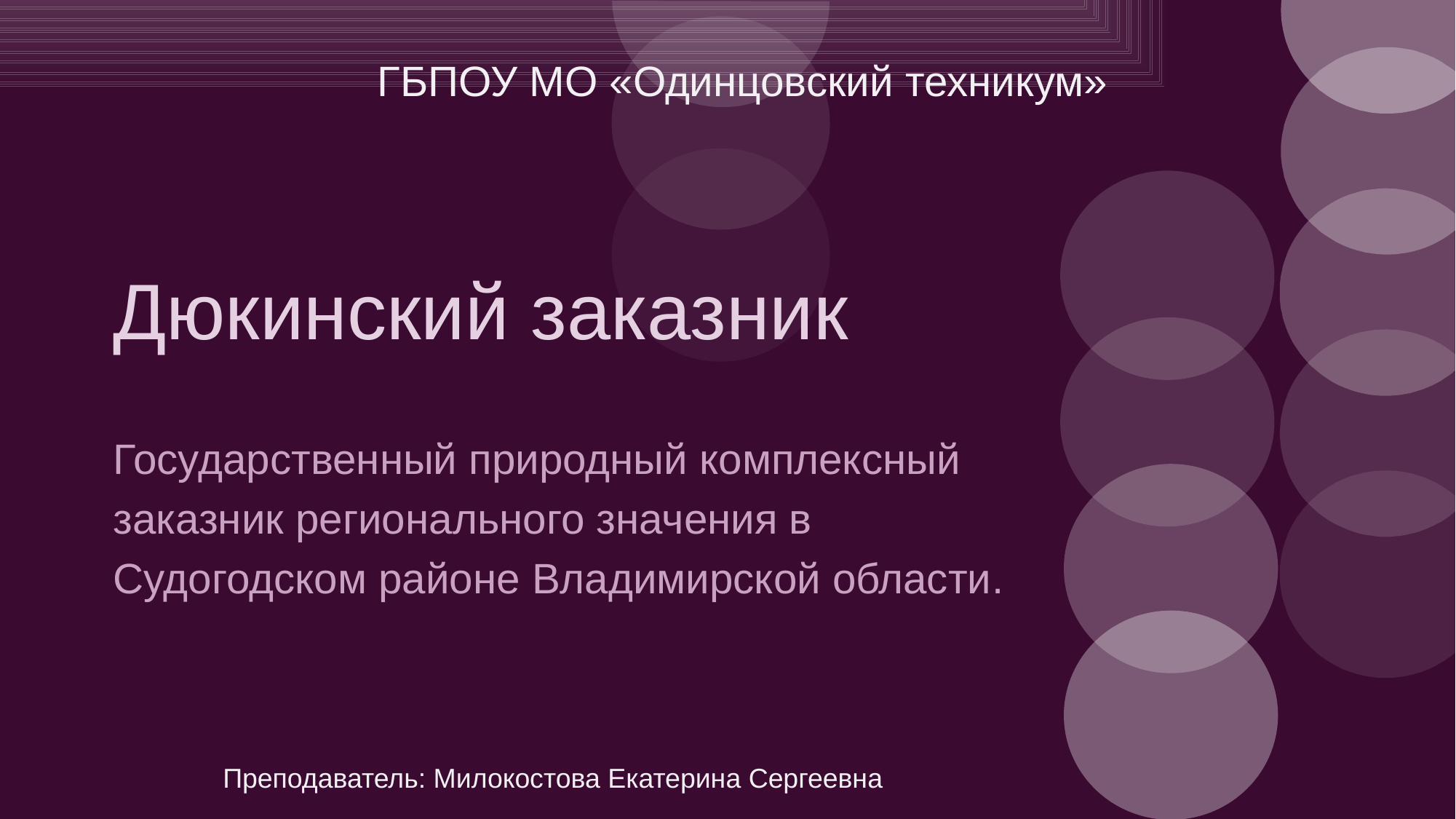

ГБПОУ МО «Одинцовский техникум»
# Дюкинский заказник
Государственный природный комплексный
заказник регионального значения в
Судогодском районе Владимирской области.
Преподаватель: Милокостова Екатерина Сергеевна